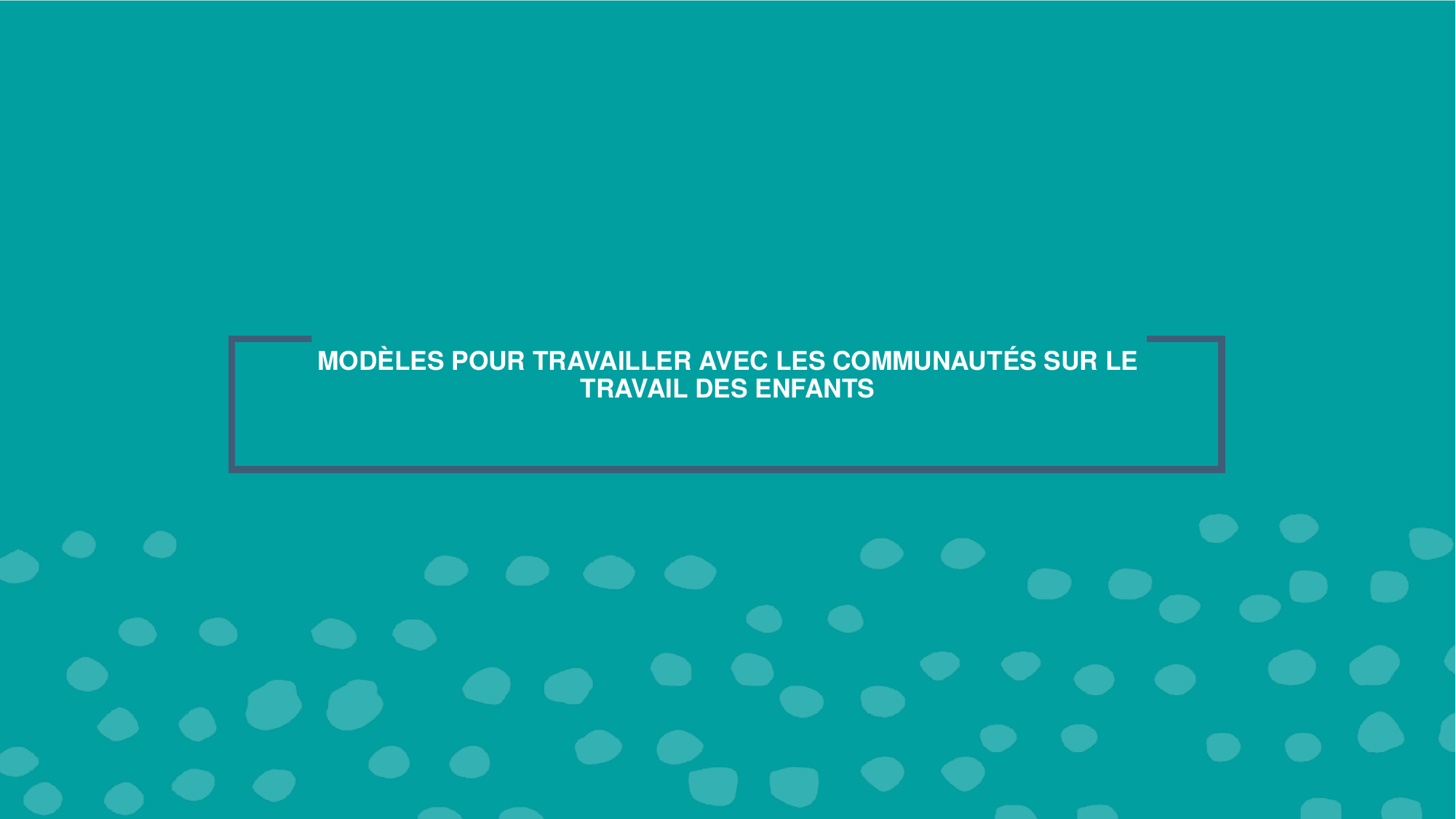

# MODÈLES POUR TRAVAILLER AVEC LES COMMUNAUTÉS SUR LE TRAVAIL DES ENFANTS